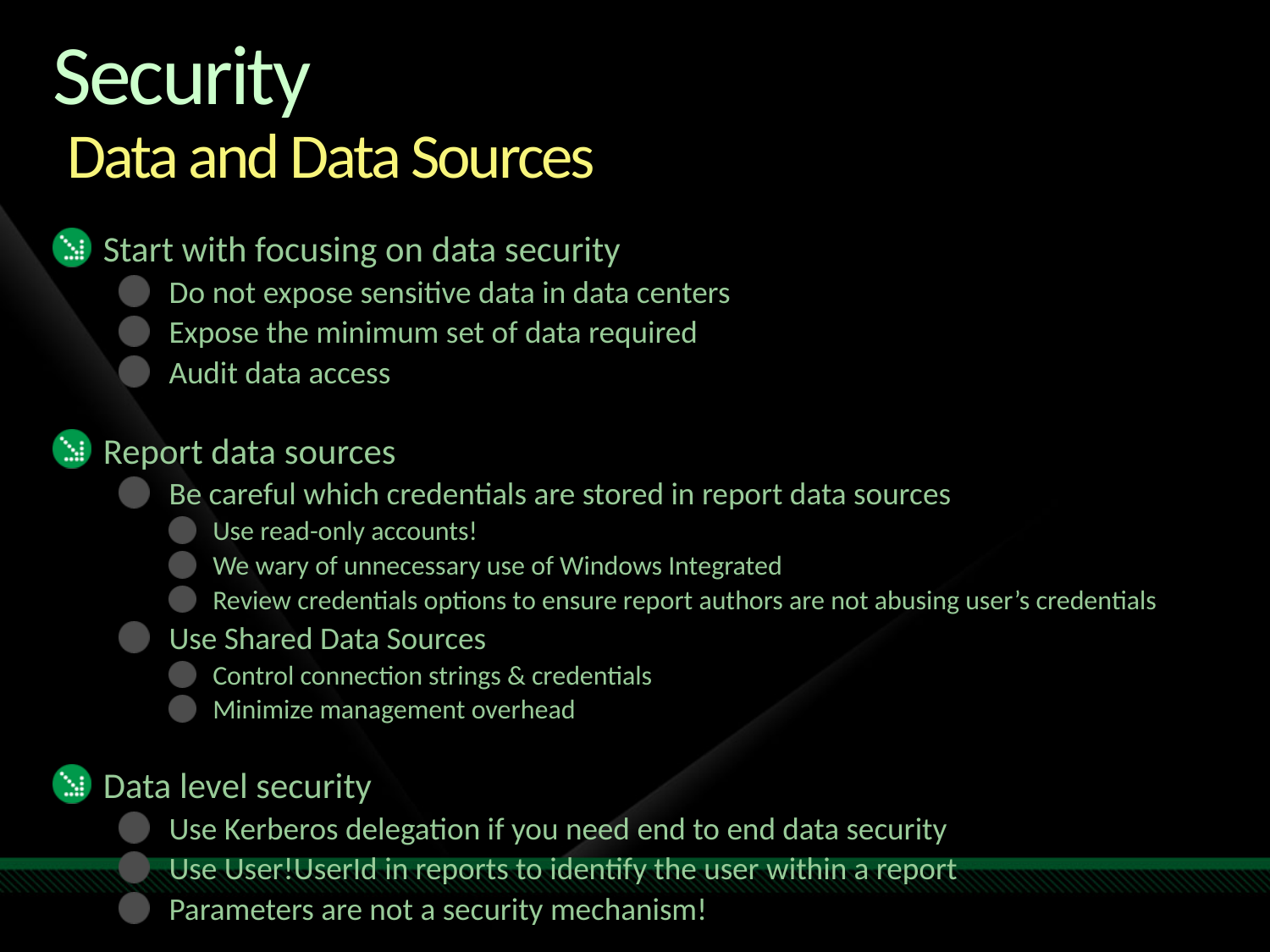

# Security Data and Data Sources
Start with focusing on data security
Do not expose sensitive data in data centers
Expose the minimum set of data required
Audit data access
Report data sources
Be careful which credentials are stored in report data sources
Use read-only accounts!
We wary of unnecessary use of Windows Integrated
Review credentials options to ensure report authors are not abusing user’s credentials
Use Shared Data Sources
Control connection strings & credentials
Minimize management overhead
Data level security
Use Kerberos delegation if you need end to end data security
Use User!UserId in reports to identify the user within a report
Parameters are not a security mechanism!